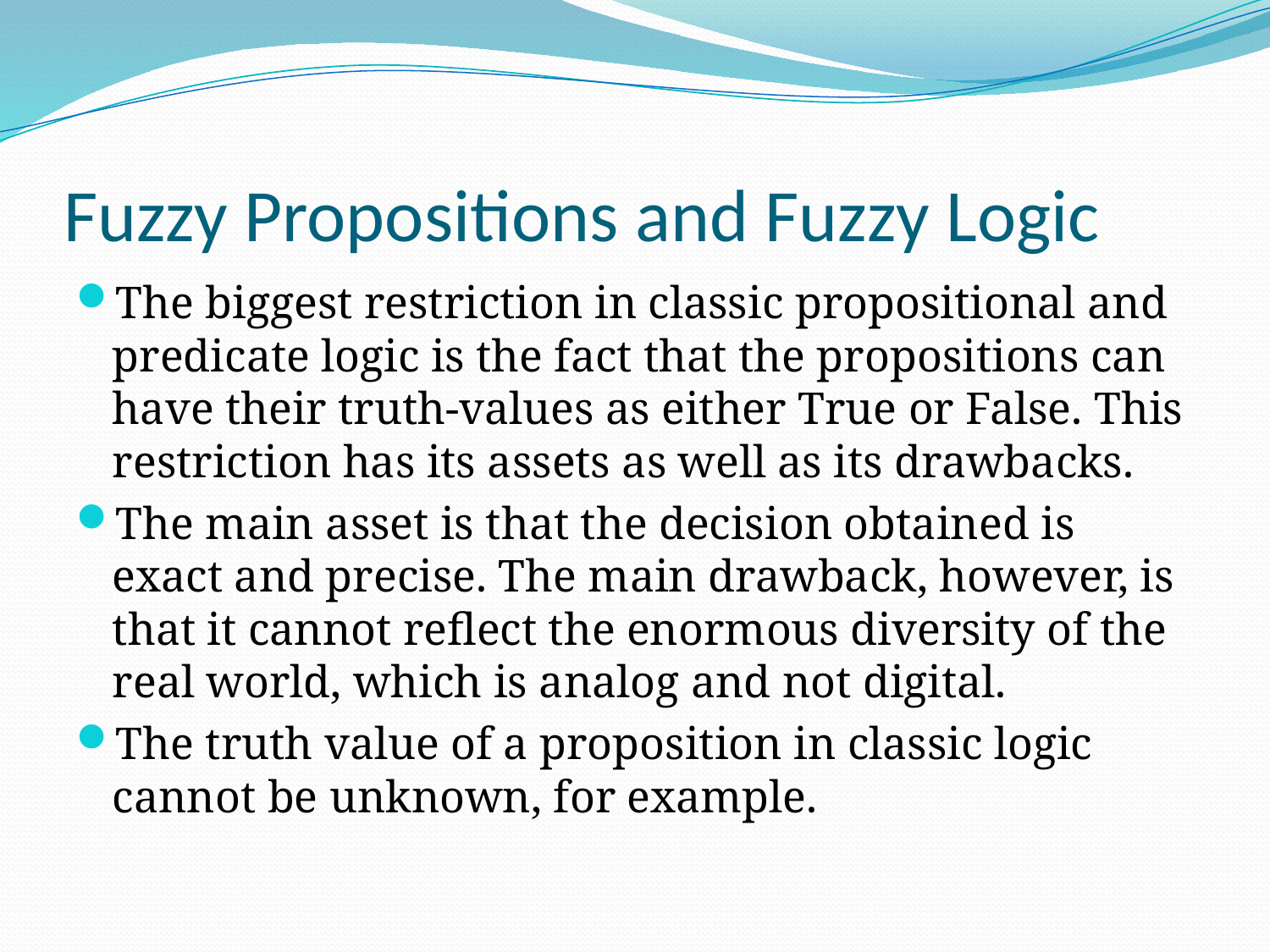

# Fuzzy Propositions and Fuzzy Logic
The biggest restriction in classic propositional and predicate logic is the fact that the propositions can have their truth-values as either True or False. This restriction has its assets as well as its drawbacks.
The main asset is that the decision obtained is exact and precise. The main drawback, however, is that it cannot reflect the enormous diversity of the real world, which is analog and not digital.
The truth value of a proposition in classic logic cannot be unknown, for example.